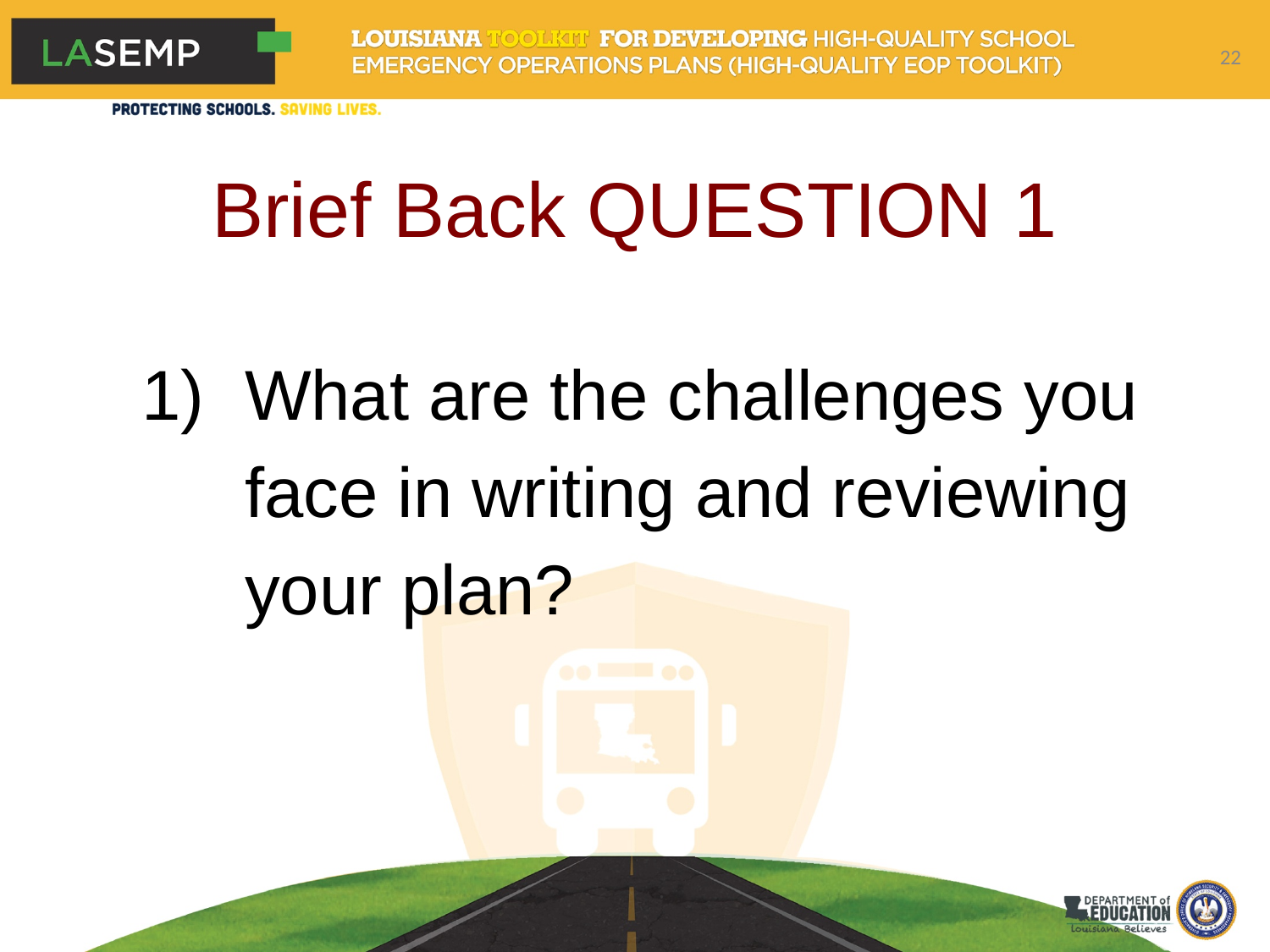

22
# Brief Back QUESTION 1
What are the challenges you face in writing and reviewing your plan?